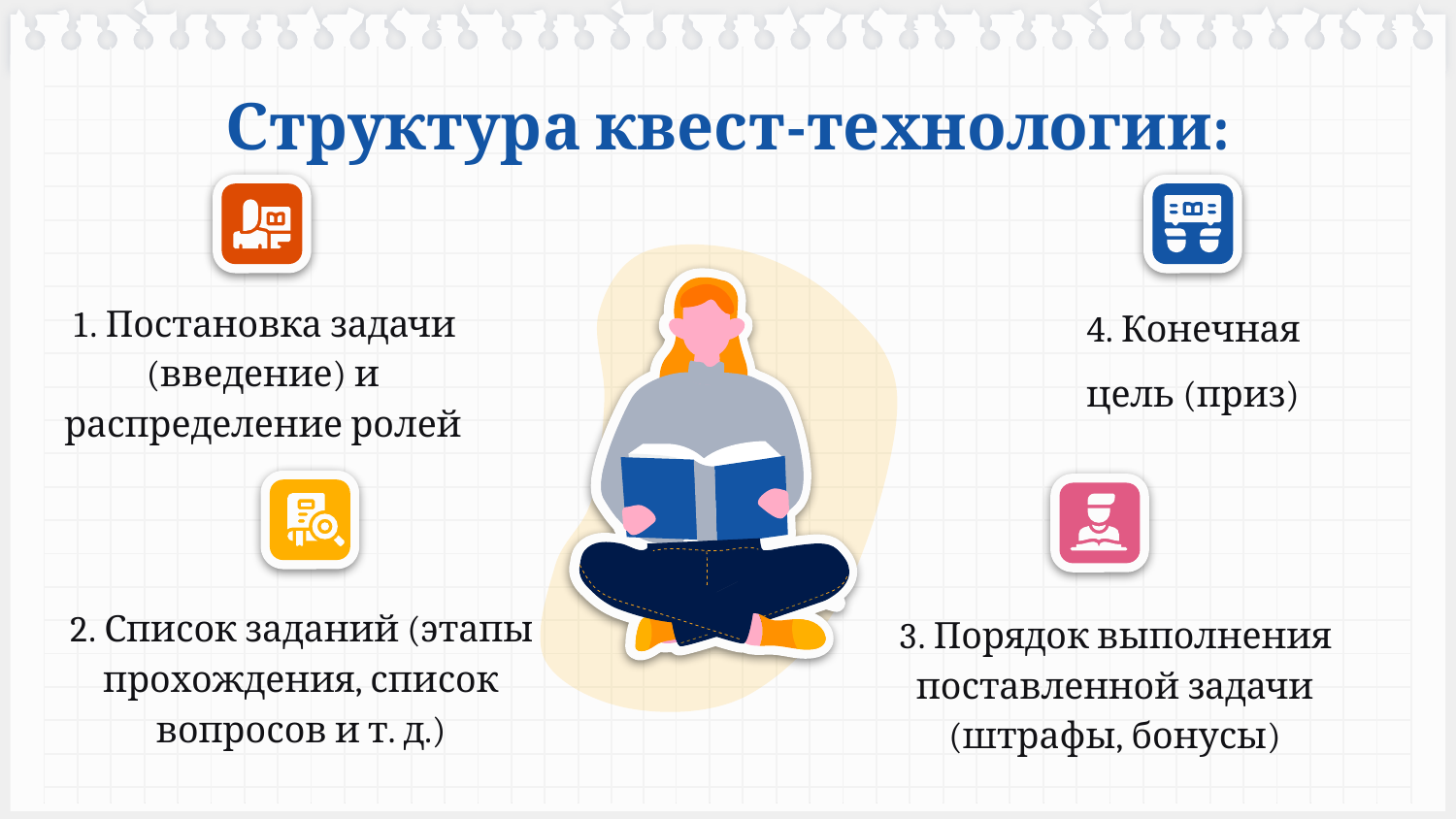

# Структура квест-технологии:

4. Конечная цель (приз)

1. Постановка задачи (введение) и распределение ролей

2. Список заданий (этапы прохождения, список вопросов и т. д.)

3. Порядок выполнения поставленной задачи (штрафы, бонусы)